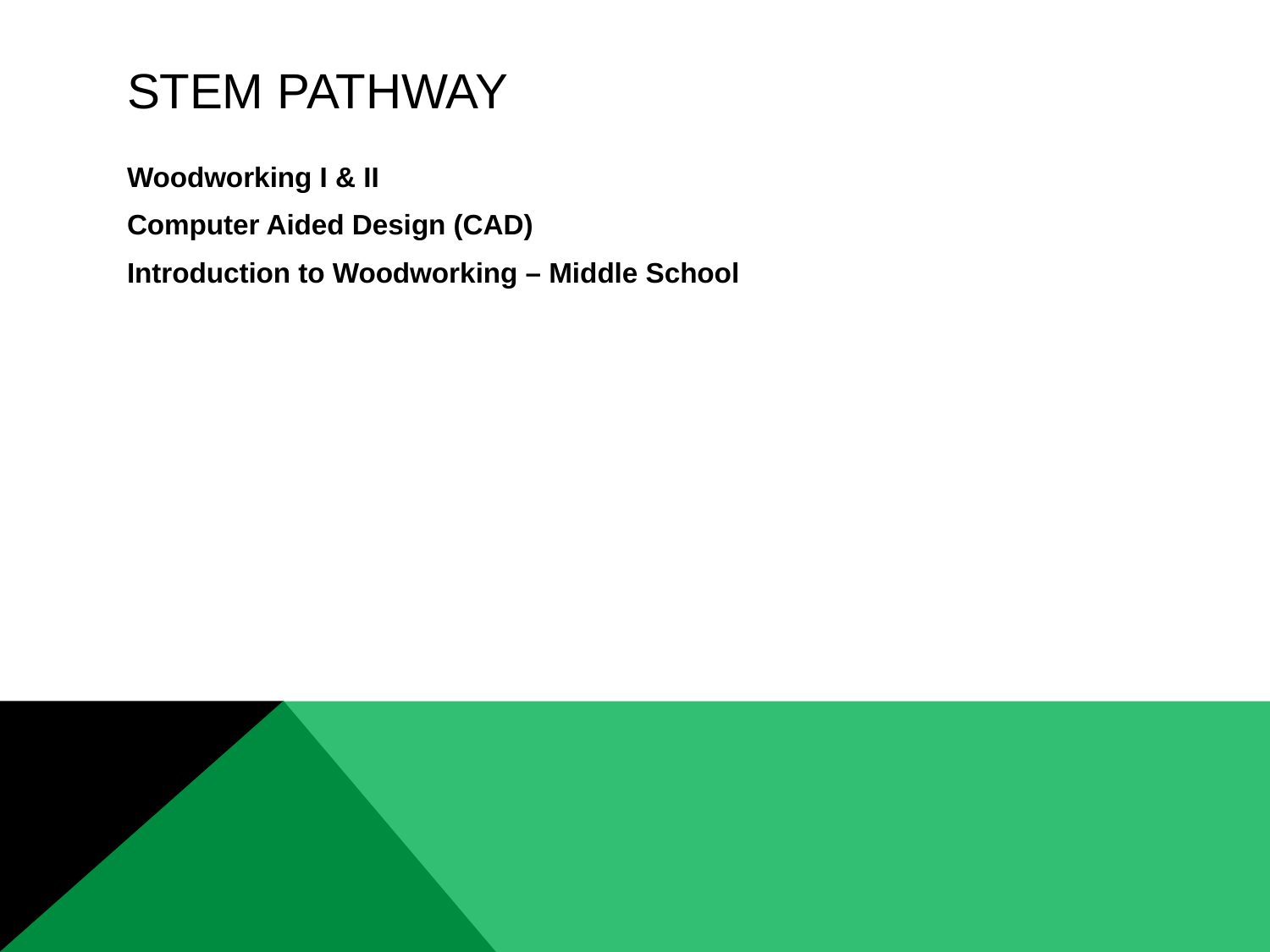

# STEM Pathway
Woodworking I & II
Computer Aided Design (CAD)
Introduction to Woodworking – Middle School